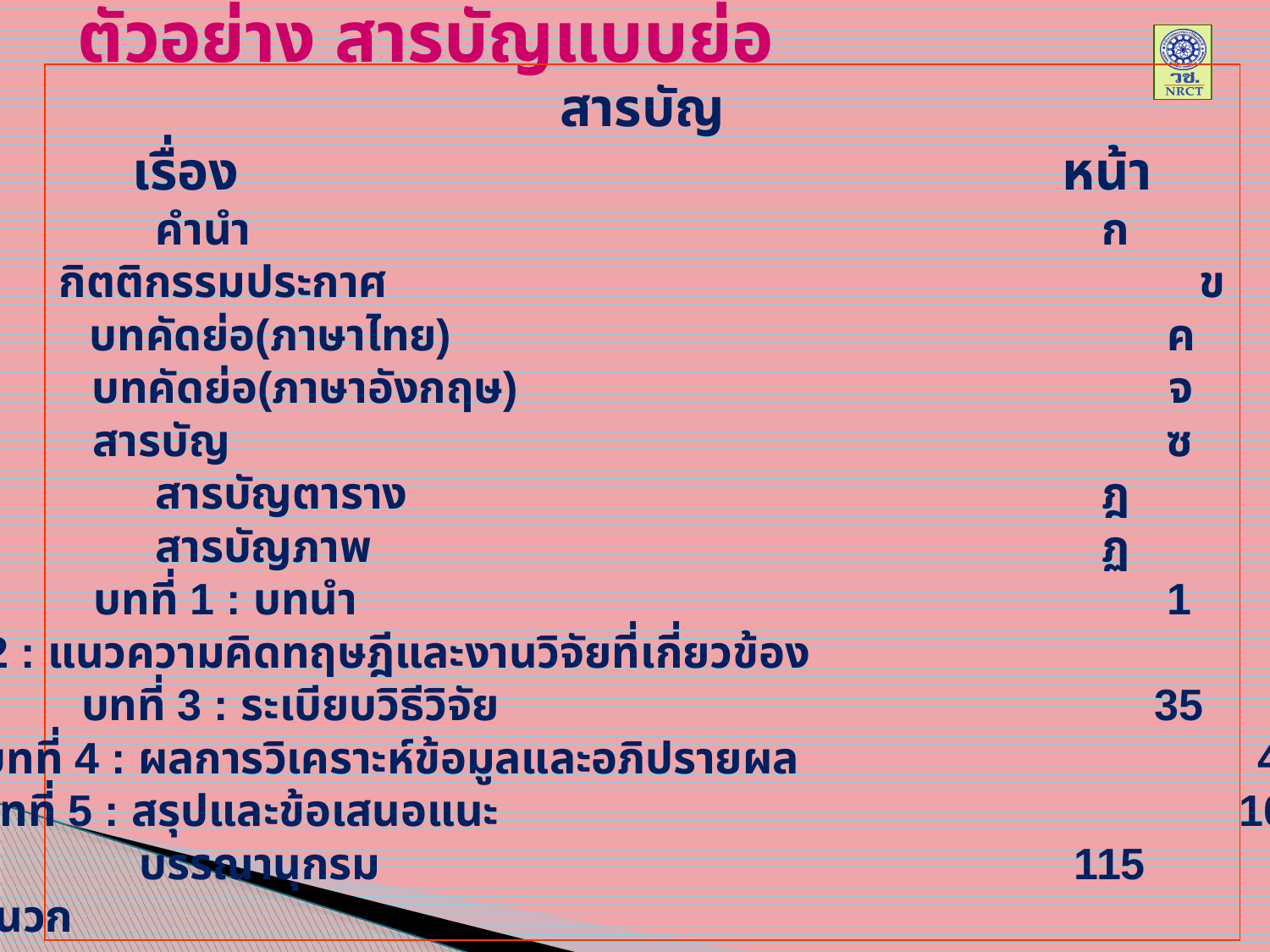

# ตัวอย่าง สารบัญแบบย่อ

สารบัญ
เรื่อง							   หน้า
คำนำ							     ก
กิตติกรรมประกาศ				       	                      ข
บทคัดย่อ(ภาษาไทย)						     ค
บทคัดย่อ(ภาษาอังกฤษ)					     จ
สารบัญ							     ซ
สารบัญตาราง						     ฎ
สารบัญภาพ   						     ฏ
บทที่ 1 : บทนำ						     1
บทที่ 2 : แนวความคิดทฤษฎีและงานวิจัยที่เกี่ยวข้อง   	                                         7
บทที่ 3 : ระเบียบวิธีวิจัย					     35
บทที่ 4 : ผลการวิเคราะห์ข้อมูลและอภิปรายผล		                       45
บทที่ 5 : สรุปและข้อเสนอแนะ				                      100
บรรณานุกรม						    115
ภาคผนวก		                                                                                            120